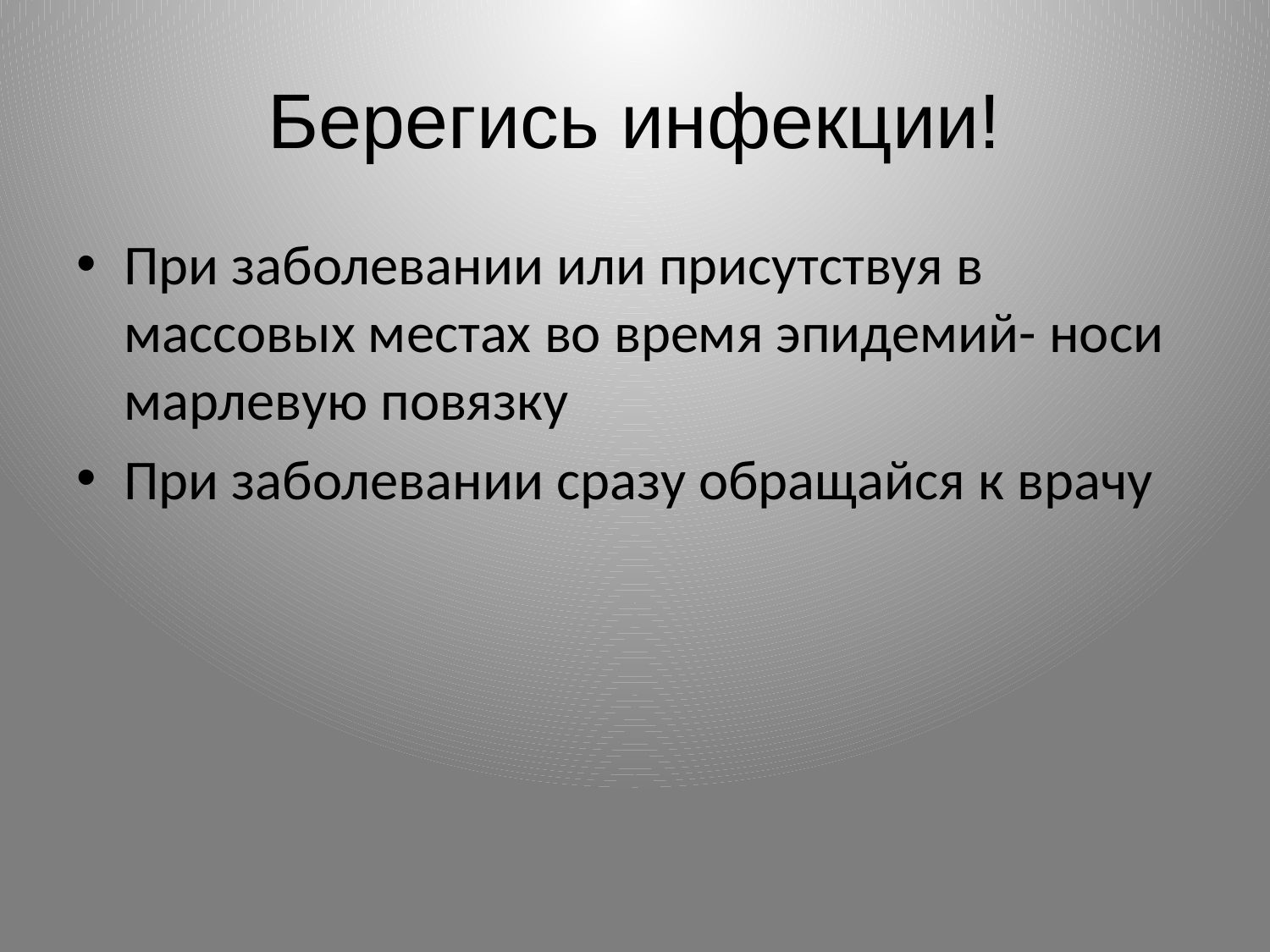

# Берегись инфекции!
При заболевании или присутствуя в массовых местах во время эпидемий- носи марлевую повязку
При заболевании сразу обращайся к врачу